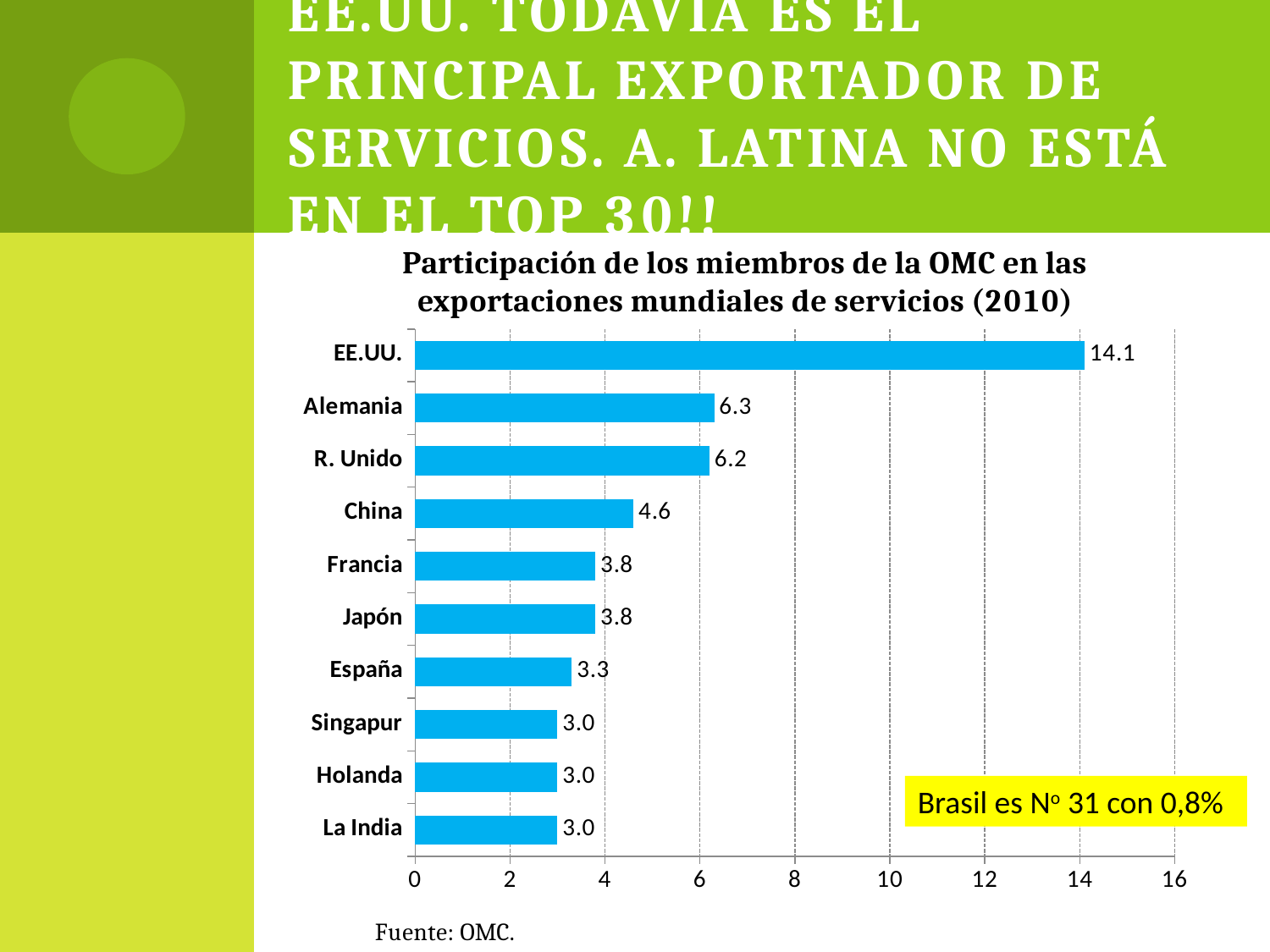

# EE.UU. Todavía es el principal exportador de servicios. A. Latina no está en el Top 30!!

Participación de los miembros de la OMC en las exportaciones mundiales de servicios (2010)

### Chart

| Category |  |
|---|---|
| La India | 3.0 |
| Holanda | 3.0 |
| Singapur | 3.0 |
| España | 3.3 |
| Japón | 3.8 |
| Francia | 3.8 |
| China | 4.6 |
| R. Unido | 6.2 |
| Alemania | 6.3 |
| EE.UU. | 14.1 |
Brasil es No 31 con 0,8%
Fuente: OMC.